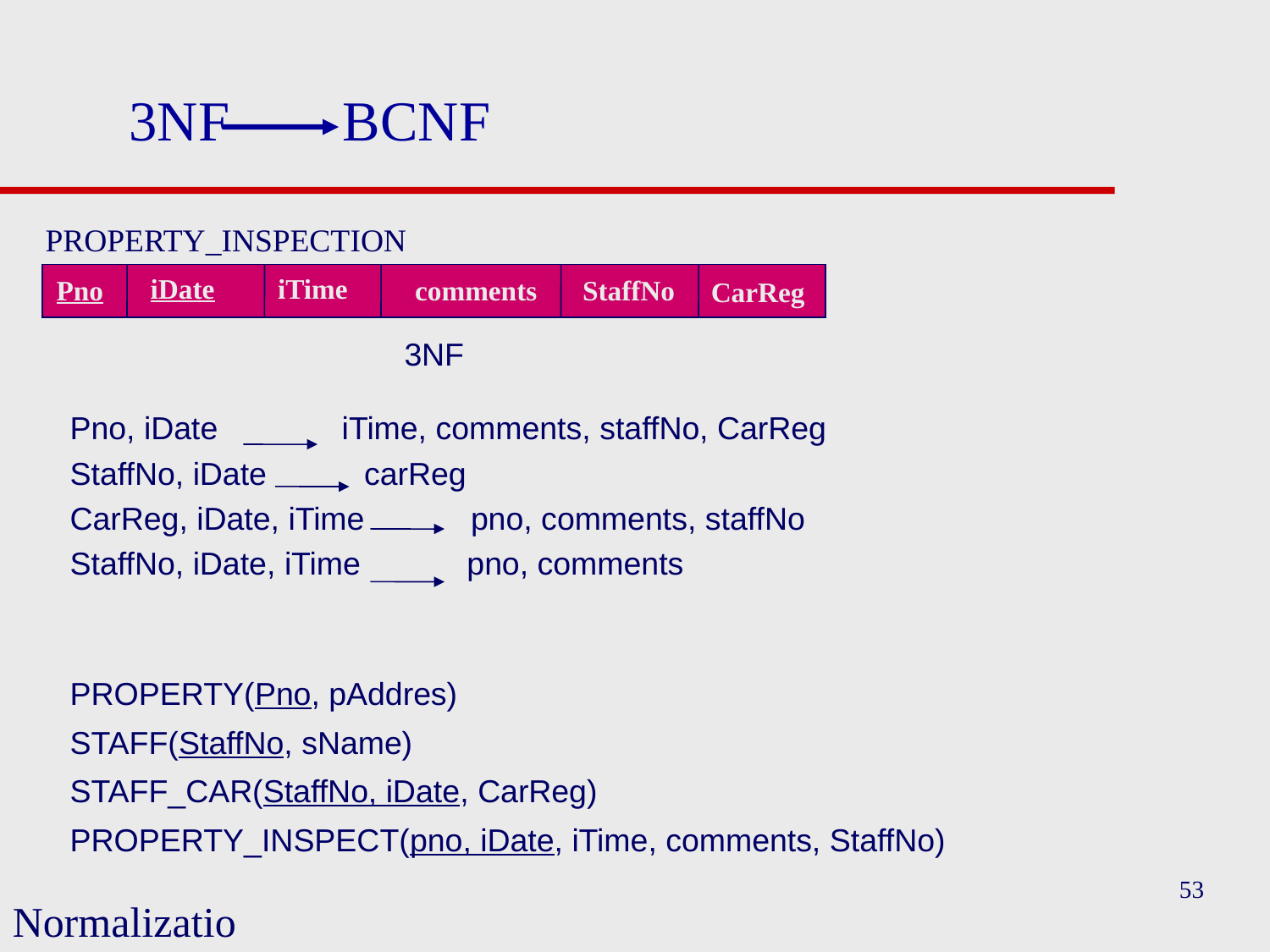

# 3NF        BCNF

PROPERTY_INSPECTION

iDate

iTime

 Pno
comments
StaffNo
CarReg
3NF
Pno, iDate              iTime, comments, staffNo, CarReg
StaffNo, iDate           carReg
CarReg, iDate, iTime            pno, comments, staffNo
StaffNo, iDate, iTime            pno, comments

PROPERTY(Pno, pAddres)
STAFF(StaffNo, sName)
STAFF_CAR(StaffNo, iDate, CarReg)
PROPERTY_INSPECT(pno, iDate, iTime, comments, StaffNo)

53
Normalization